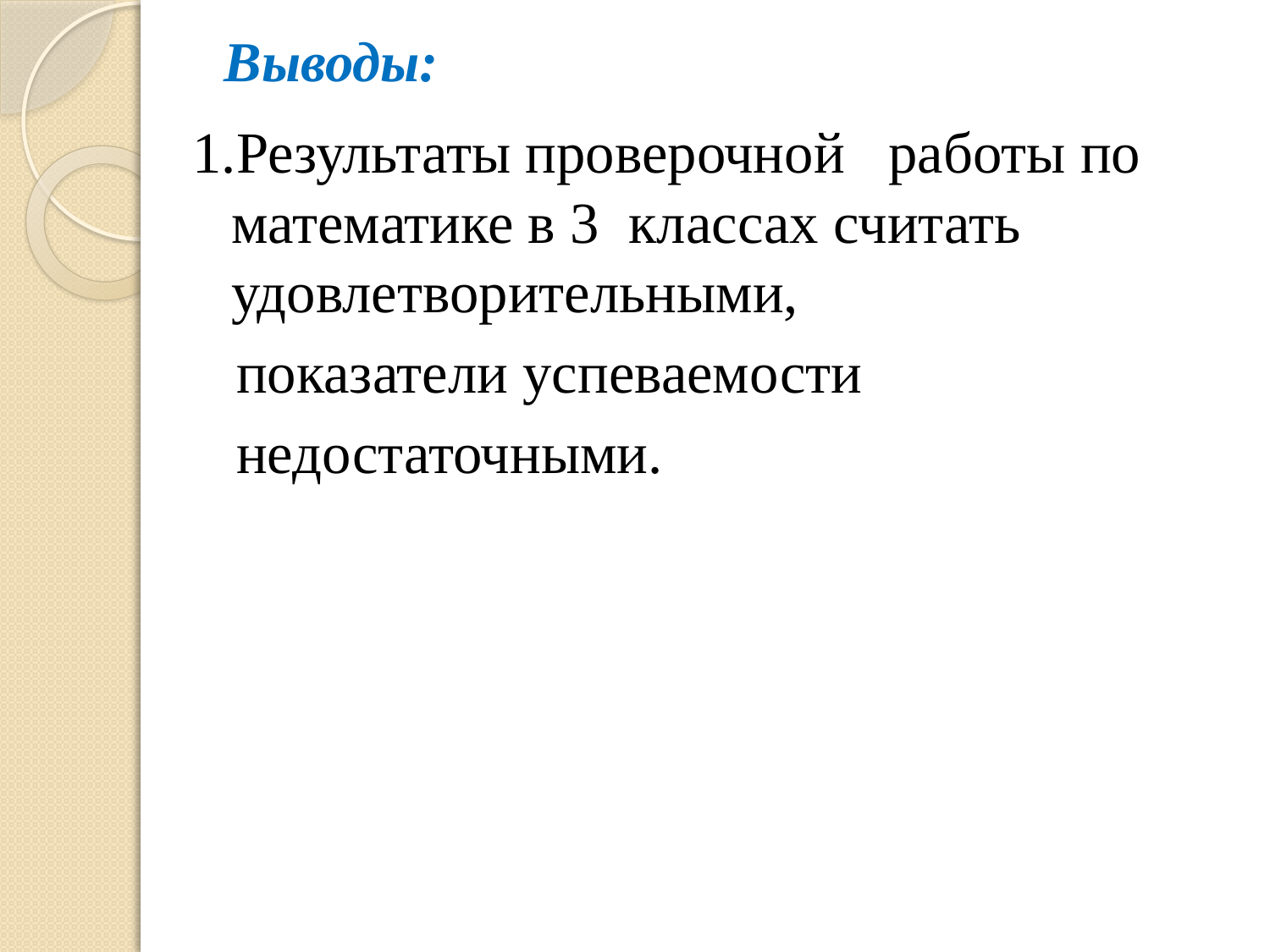

# Выводы:
1.Результаты проверочной   работы по математике в 3  классах считать удовлетворительными,
   показатели успеваемости
   недостаточными.